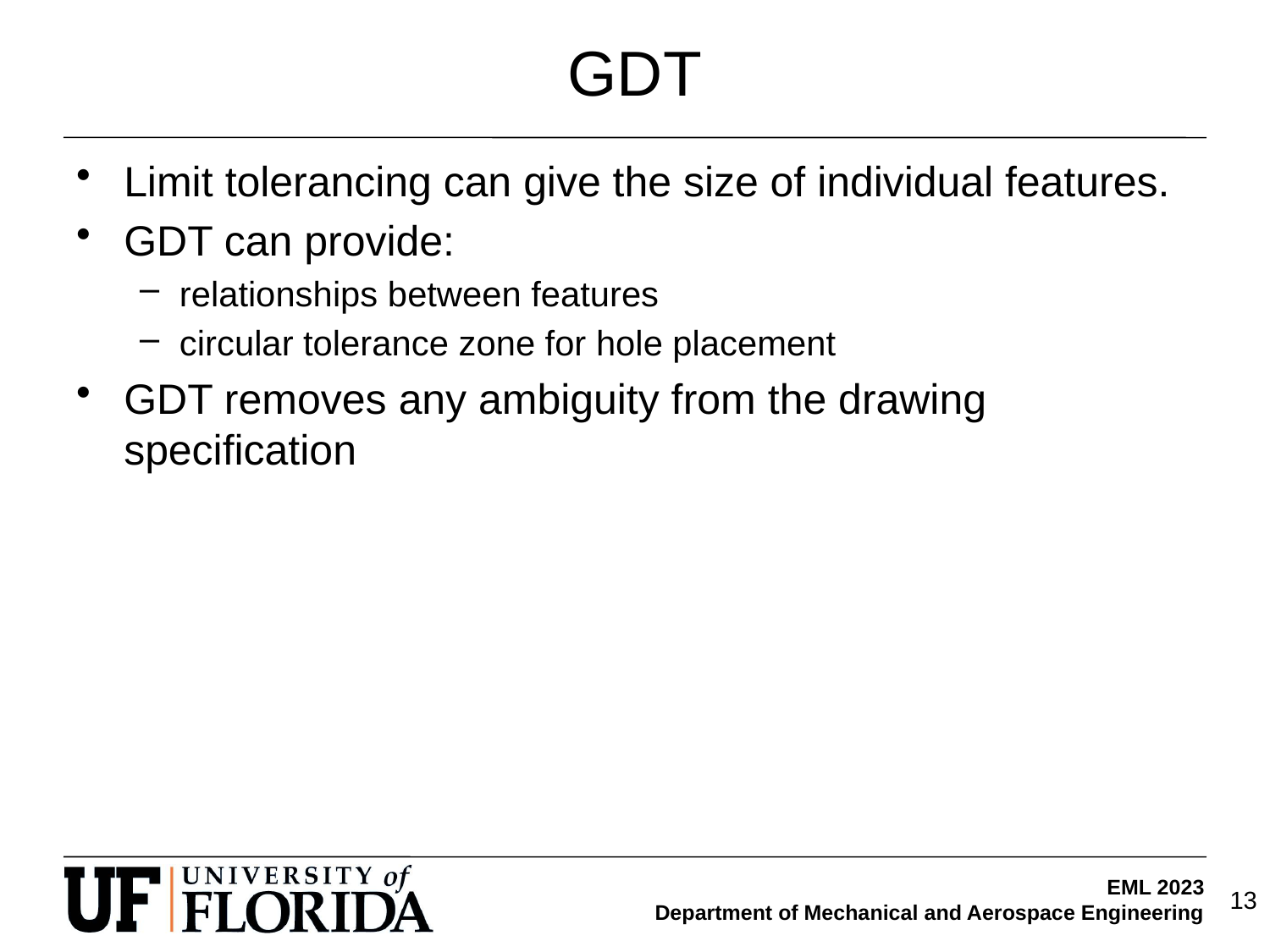

# GDT
Limit tolerancing can give the size of individual features.
GDT can provide:
relationships between features
circular tolerance zone for hole placement
GDT removes any ambiguity from the drawing specification

13